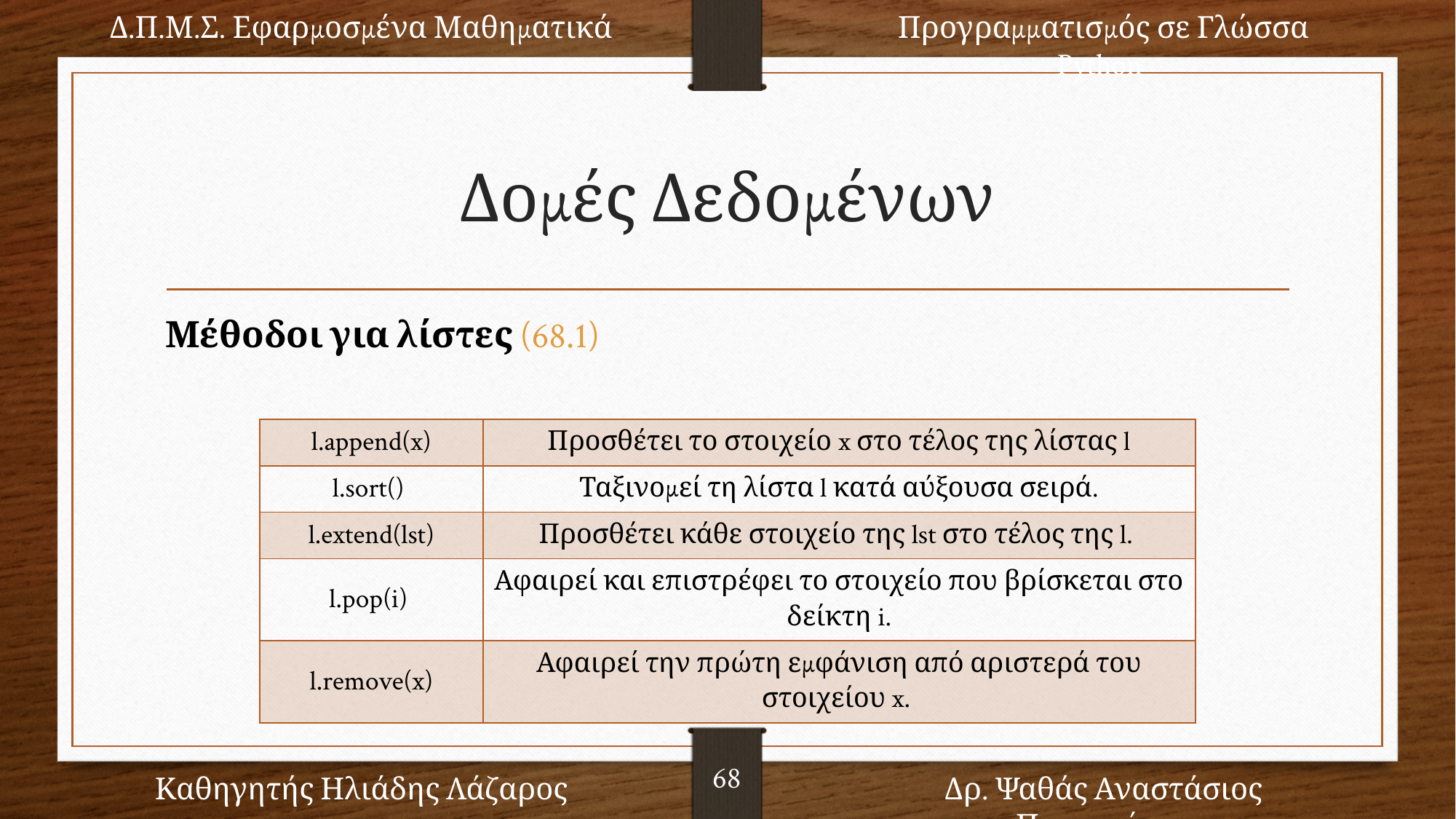

Δ.Π.Μ.Σ. Εφαρμοσμένα Μαθηματικά
Προγραμματισμός σε Γλώσσα Python
68
Καθηγητής Ηλιάδης Λάζαρος
Δρ. Ψαθάς Αναστάσιος Παναγιώτης
# Δομές Δεδομένων
Μέθοδοι για λίστες (68.1)
| l.append(x) | Προσθέτει το στοιχείο x στο τέλος της λίστας l |
| --- | --- |
| l.sort() | Ταξινομεί τη λίστα l κατά αύξουσα σειρά. |
| l.extend(lst) | Προσθέτει κάθε στοιχείο της lst στο τέλος της l. |
| l.pop(i) | Αφαιρεί και επιστρέφει το στοιχείο που βρίσκεται στο δείκτη i. |
| l.remove(x) | Αφαιρεί την πρώτη εμφάνιση από αριστερά του στοιχείου x. |